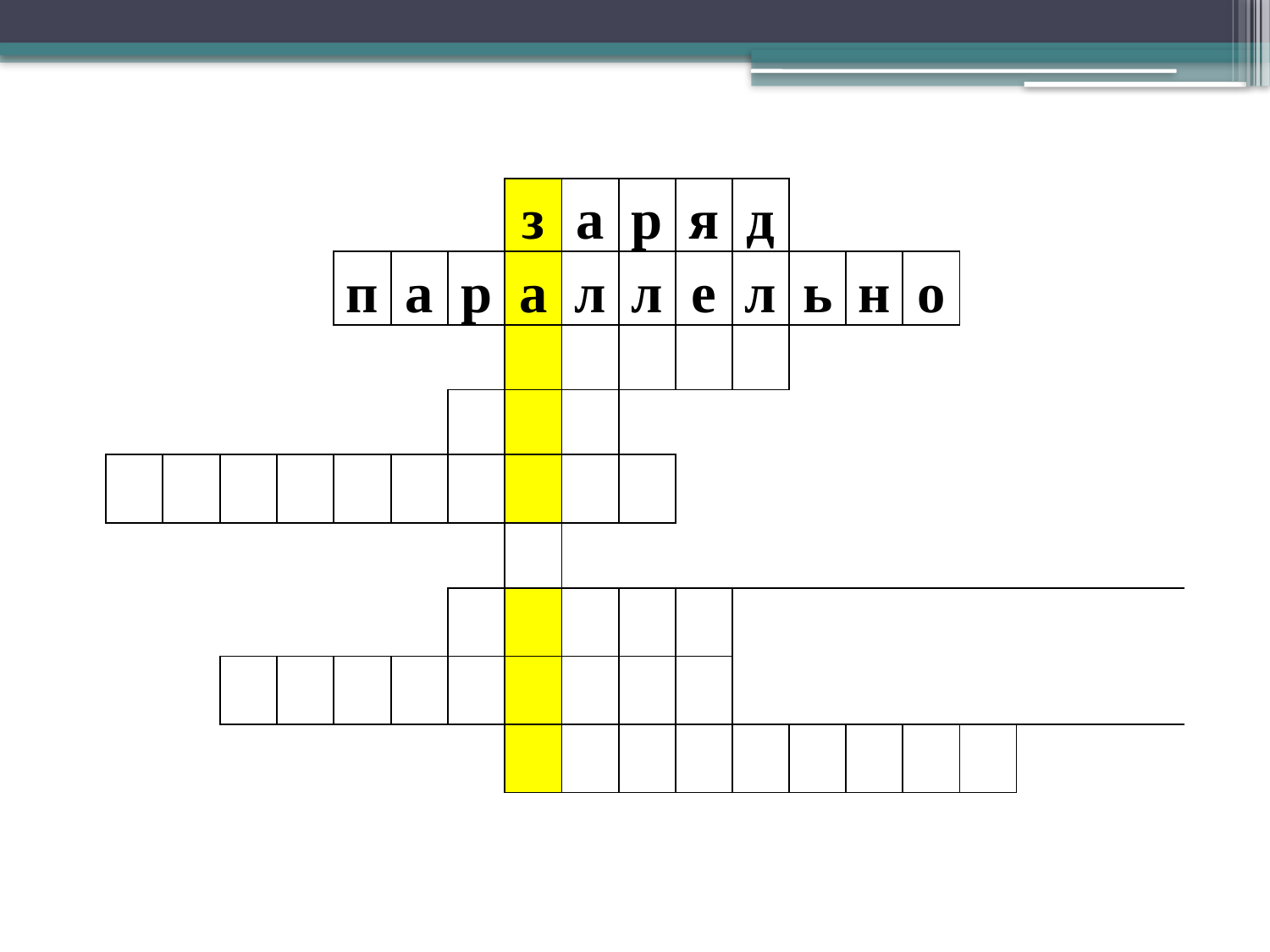

|  |  |  |  |  |  |  |  |  |  |  |  |  |  |  |  |  |
| --- | --- | --- | --- | --- | --- | --- | --- | --- | --- | --- | --- | --- | --- | --- | --- | --- |
|  |  |  |  |  |  |  | з | а | р | я | д |  |  |  |  |  |
|  |  |  |  | п | а | р | а | л | л | е | л | ь | н | о |  |  |
|  |  |  |  |  |  |  |  |  |  |  |  |  |  |  |  |  |
|  |  |  |  |  |  |  |  |  |  |  |  |  |  |  |  |  |
|  |  |  |  |  |  |  |  |  |  |  |  |  |  |  |  |  |
|  |  |  |  |  |  |  |  |  |  |  |  |  |  |  |  |  |
|  |  |  |  |  |  |  |  |  |  |  |  |  |  |  |  |  |
|  |  |  |  |  |  |  |  |  |  |  |  |  |  |  |  |  |
|  |  |  |  |  |  |  |  |  |  |  |  |  |  |  |  |  |